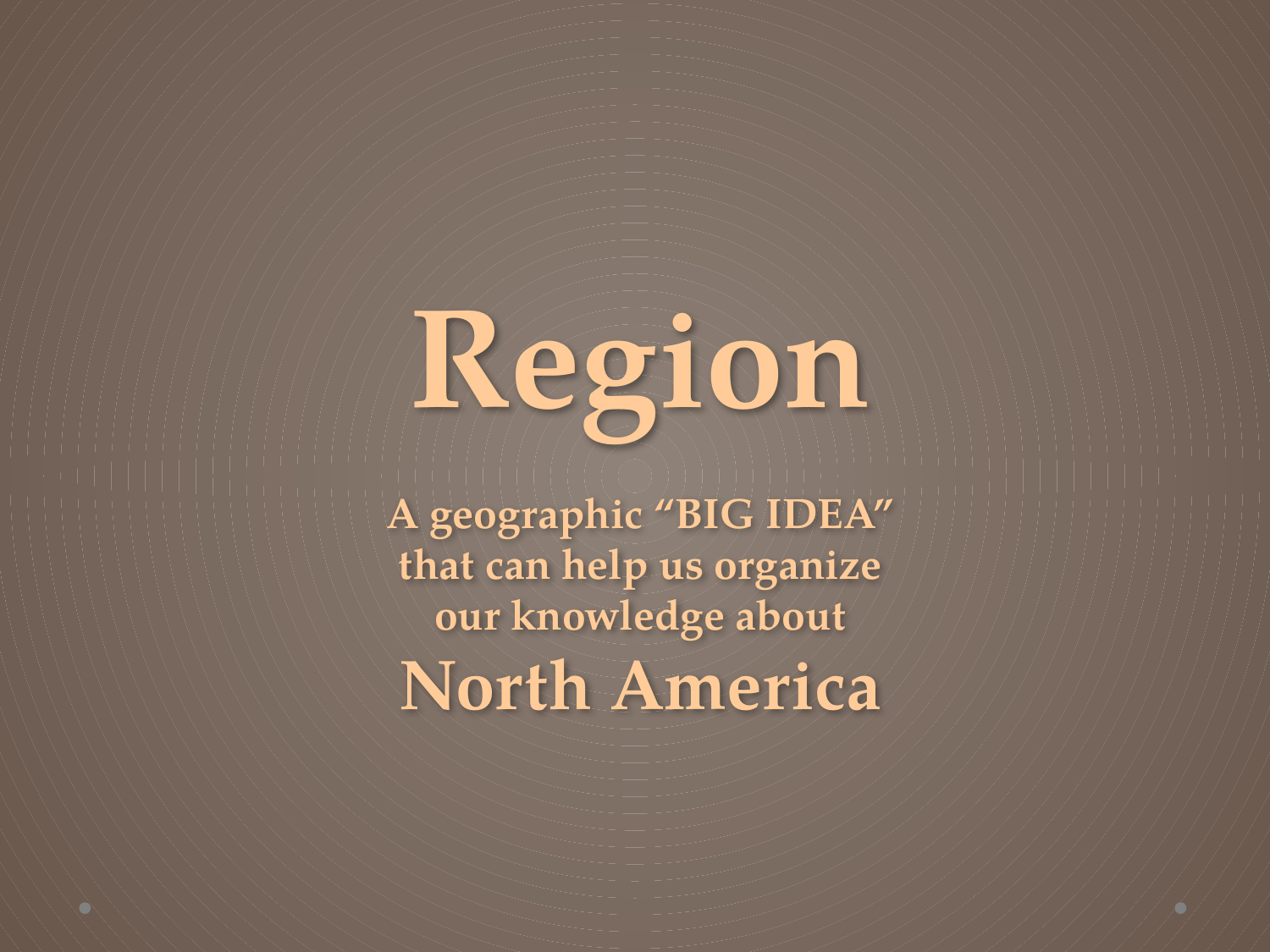

# Region A geographic “BIG IDEA” that can help us organize our knowledge about North America